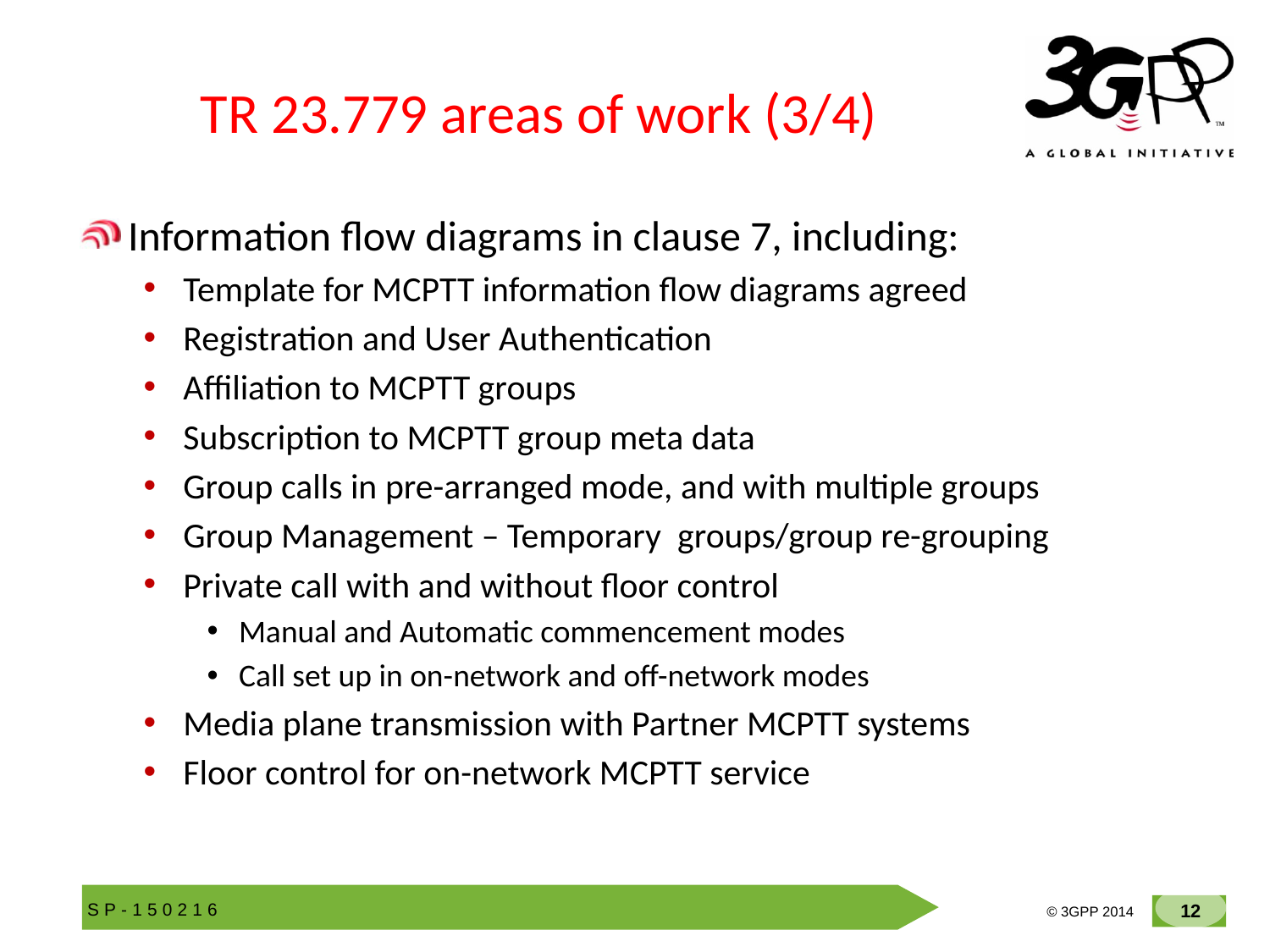

# TR 23.779 areas of work (3/4)
Information flow diagrams in clause 7, including:
Template for MCPTT information flow diagrams agreed
Registration and User Authentication
Affiliation to MCPTT groups
Subscription to MCPTT group meta data
Group calls in pre-arranged mode, and with multiple groups
Group Management – Temporary  groups/group re-grouping
Private call with and without floor control
Manual and Automatic commencement modes
Call set up in on-network and off-network modes
Media plane transmission with Partner MCPTT systems
Floor control for on-network MCPTT service